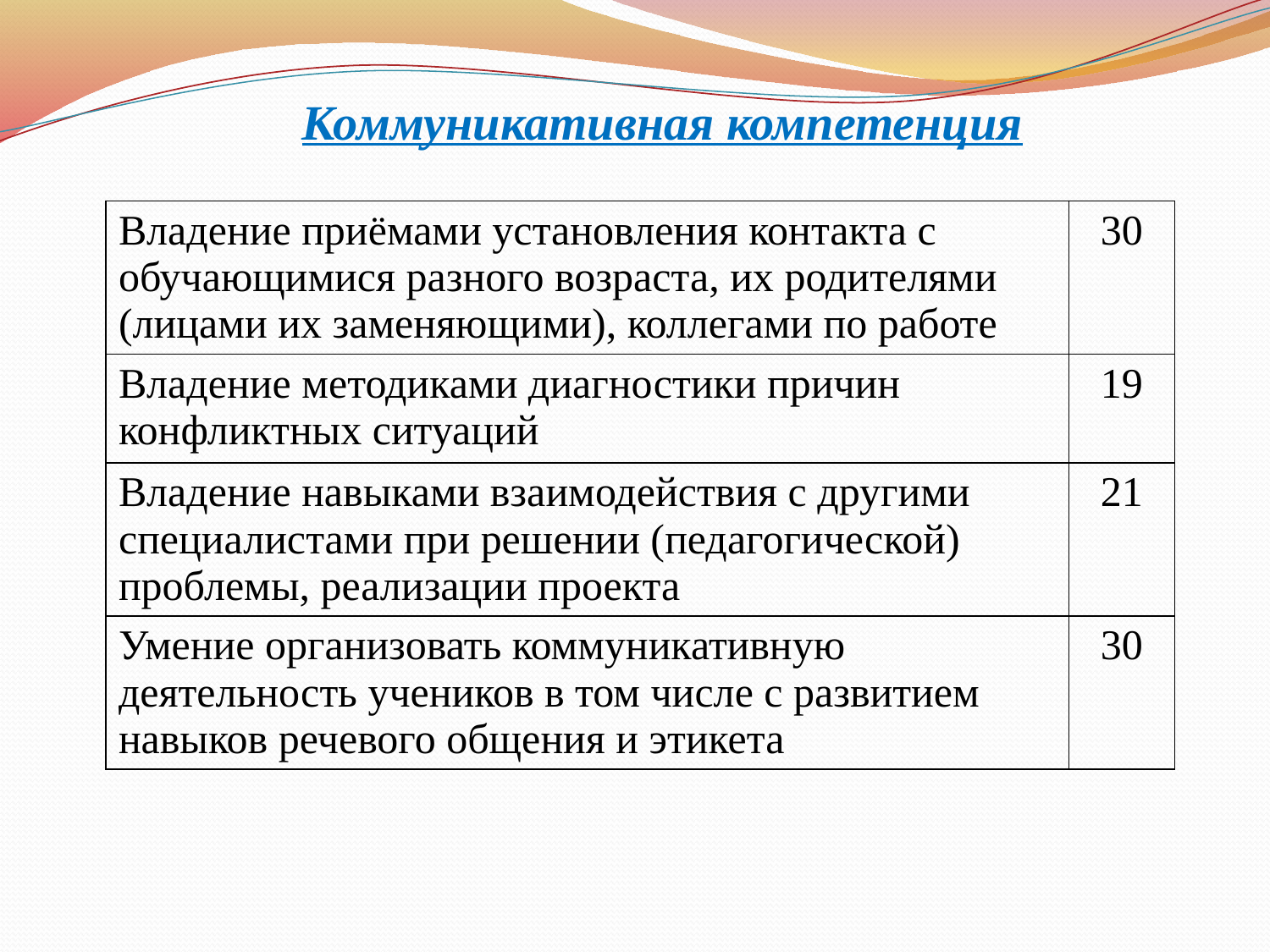

Коммуникативная компетенция
| Владение приёмами установления контакта с обучающимися разного возраста, их родителями (лицами их заменяющими), коллегами по работе | 30 |
| --- | --- |
| Владение методиками диагностики причин конфликтных ситуаций | 19 |
| Владение навыками взаимодействия с другими специалистами при решении (педагогической) проблемы, реализации проекта | 21 |
| Умение организовать коммуникативную деятельность учеников в том числе с развитием навыков речевого общения и этикета | 30 |